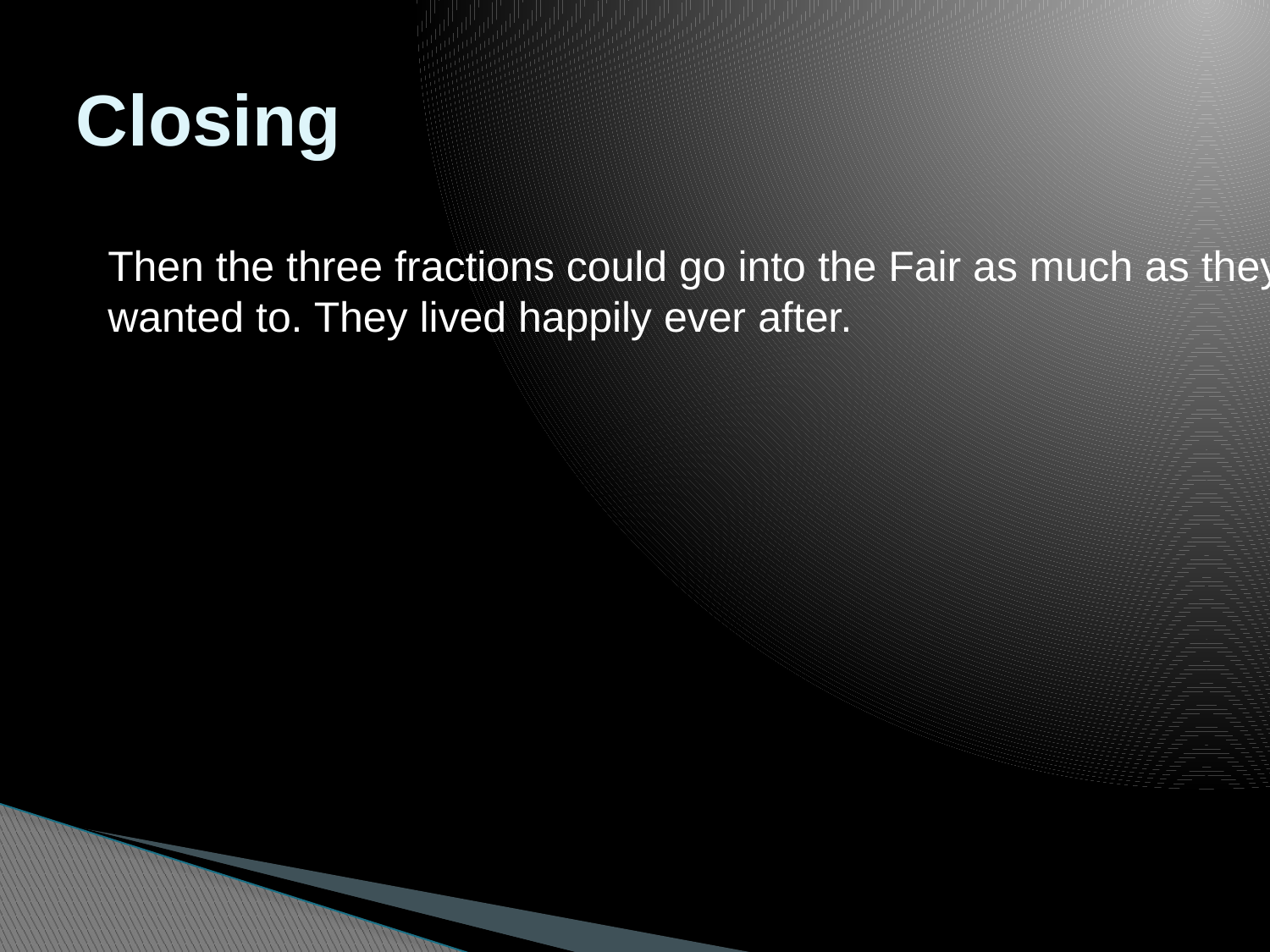

# Closing
Then the three fractions could go into the Fair as much as they wanted to. They lived happily ever after.